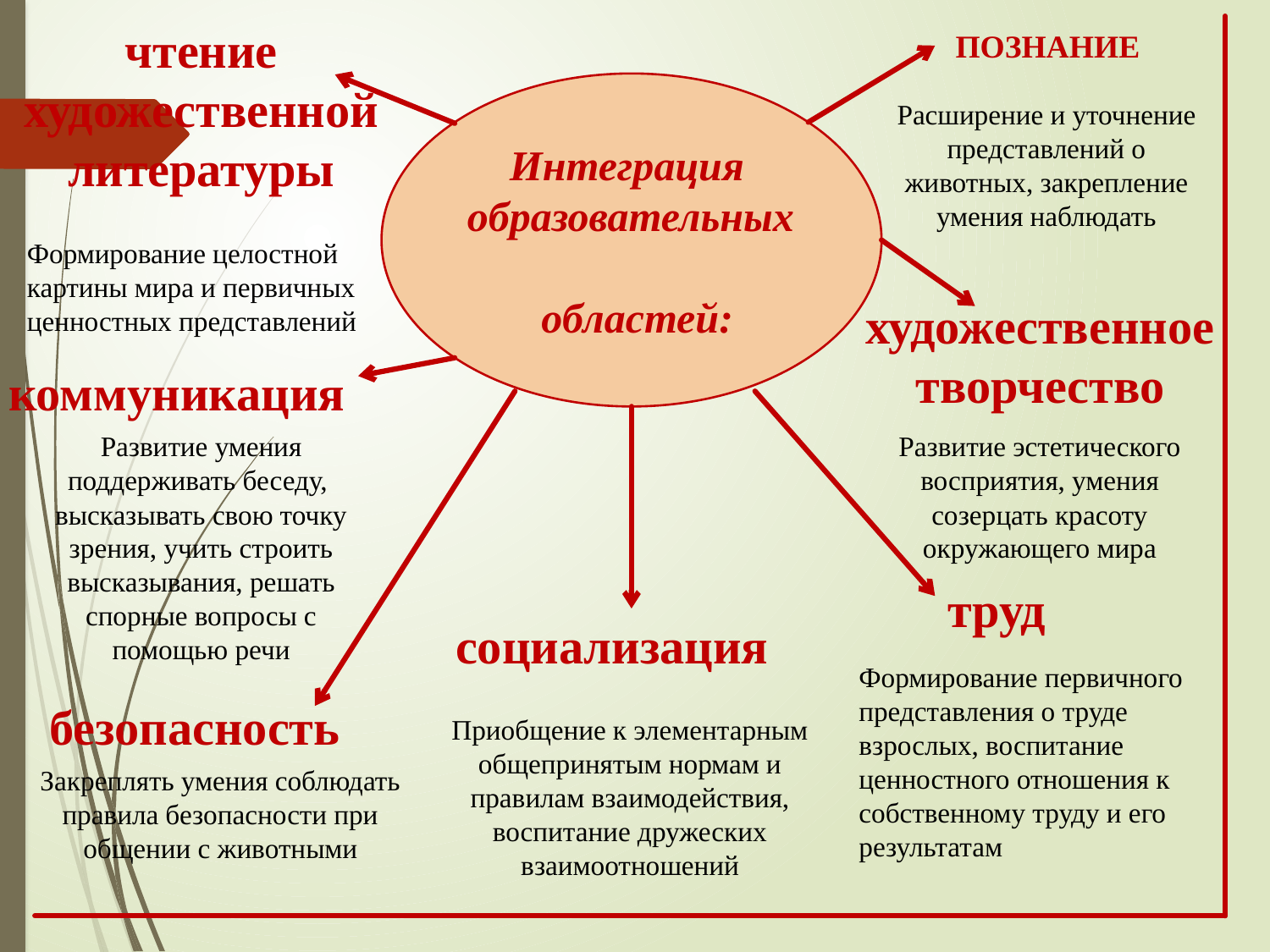

чтение художественной литературы
 ПОЗНАНИЕ
    Интеграция образовательных
       областей:
Расширение и уточнение представлений о животных, закрепление умения наблюдать
Формирование целостной картины мира и первичных ценностных представлений
художественное творчество
коммуникация
Развитие умения поддерживать беседу,  высказывать свою точку зрения, учить строить высказывания, решать спорные вопросы с помощью речи
Развитие эстетического восприятия, умения созерцать красоту окружающего мира
труд
социализация
Формирование первичного представления о труде взрослых, воспитание ценностного отношения к собственному труду и его результатам
безопасность
Приобщение к элементарным общепринятым нормам и правилам взаимодействия, воспитание дружеских взаимоотношений
Закреплять умения соблюдать правила безопасности при общении с животными